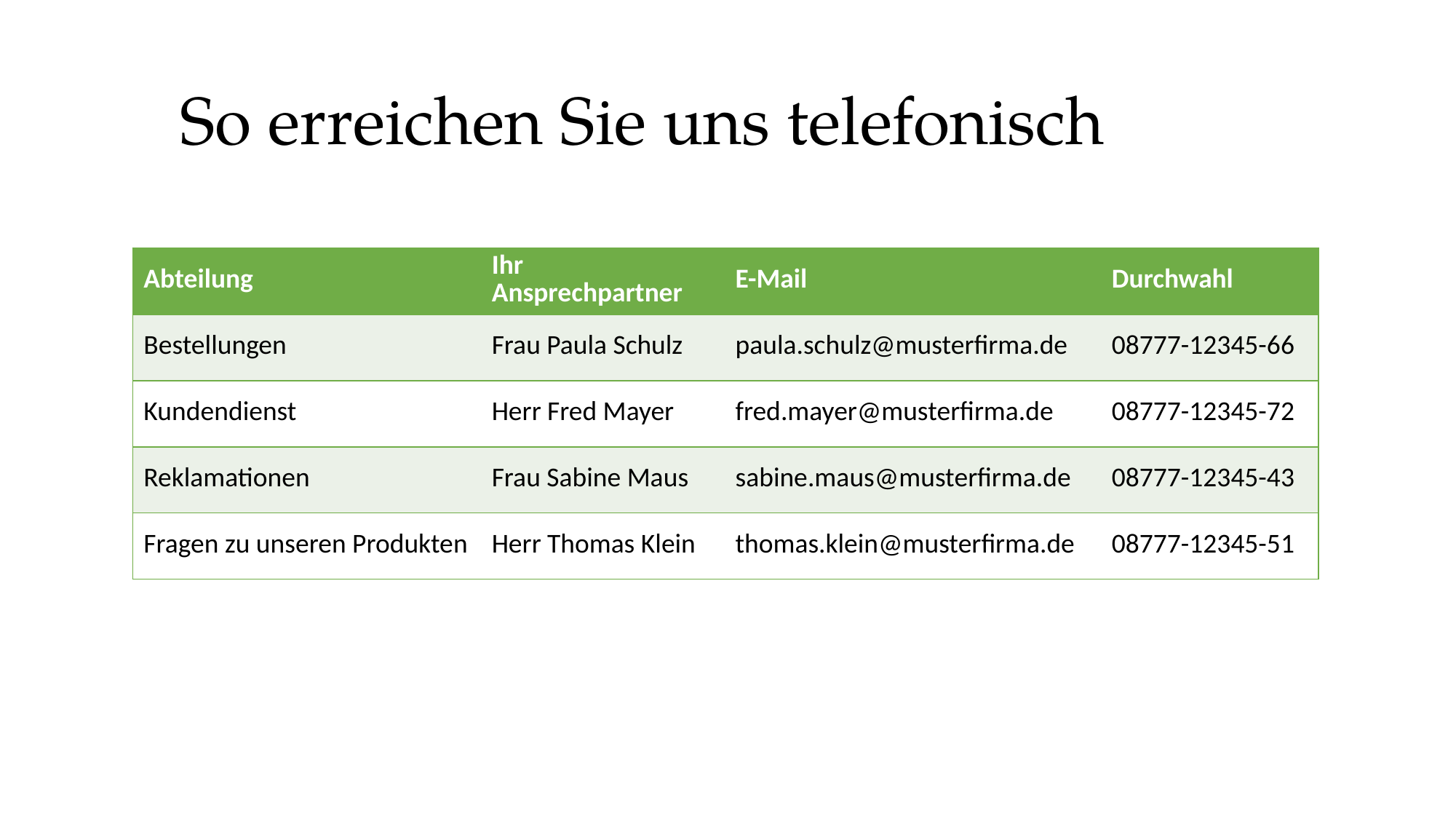

# So erreichen Sie uns telefonisch
| Abteilung | Ihr Ansprechpartner | E-Mail | Durchwahl |
| --- | --- | --- | --- |
| Bestellungen | Frau Paula Schulz | paula.schulz@musterfirma.de | 08777-12345-66 |
| Kundendienst | Herr Fred Mayer | fred.mayer@musterfirma.de | 08777-12345-72 |
| Reklamationen | Frau Sabine Maus | sabine.maus@musterfirma.de | 08777-12345-43 |
| Fragen zu unseren Produkten | Herr Thomas Klein | thomas.klein@musterfirma.de | 08777-12345-51 |